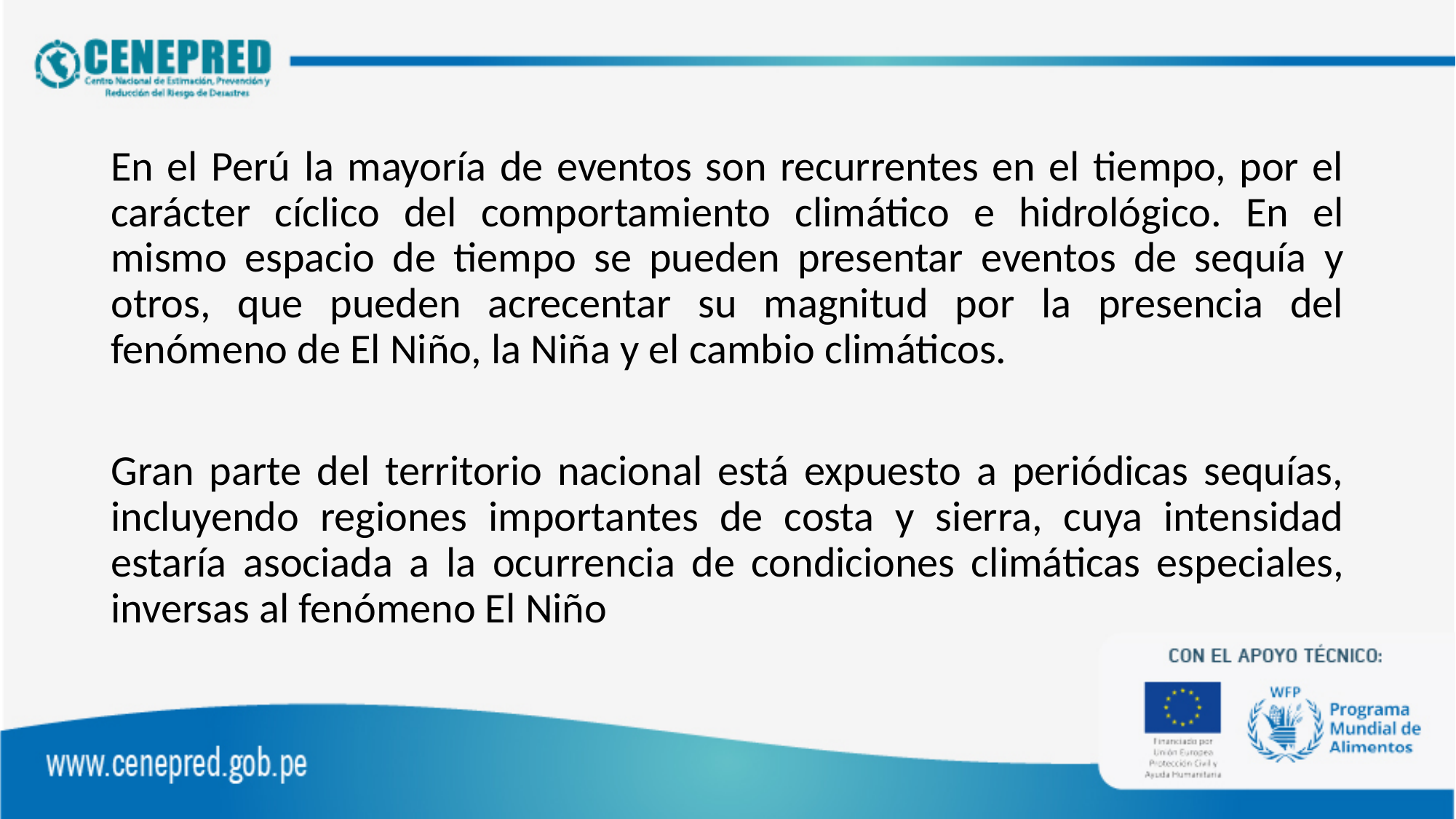

En el Perú la mayoría de eventos son recurrentes en el tiempo, por el carácter cíclico del comportamiento climático e hidrológico. En el mismo espacio de tiempo se pueden presentar eventos de sequía y otros, que pueden acrecentar su magnitud por la presencia del fenómeno de El Niño, la Niña y el cambio climáticos.

Gran parte del territorio nacional está expuesto a periódicas sequías, incluyendo regiones importantes de costa y sierra, cuya intensidad estaría asociada a la ocurrencia de condiciones climáticas especiales, inversas al fenómeno El Niño